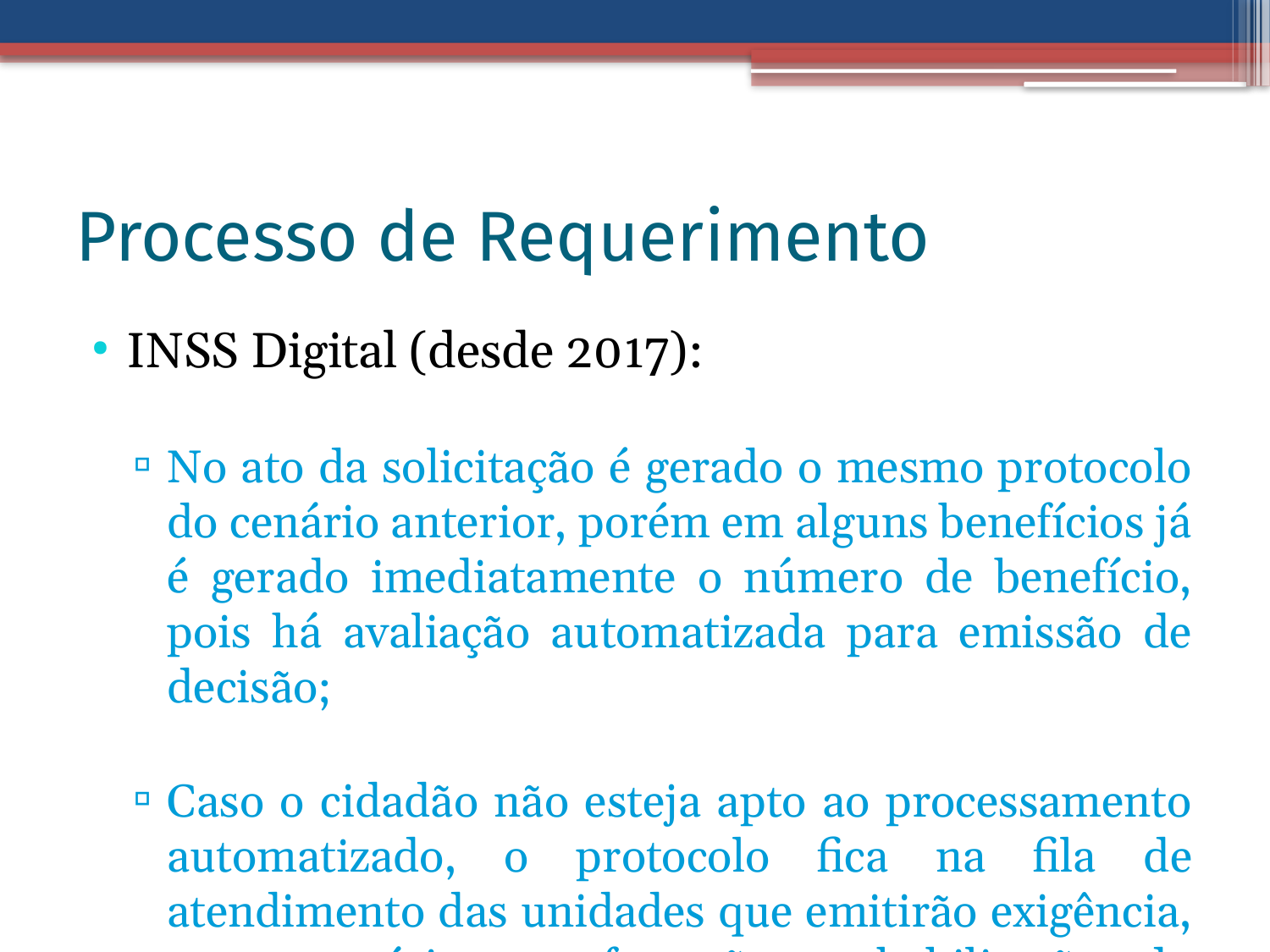

Processo de Requerimento
INSS Digital (desde 2017):

No ato da solicitação é gerado o mesmo protocolo do cenário anterior, porém em alguns benefícios já é gerado imediatamente o número de benefício, pois há avaliação automatizada para emissão de decisão;

Caso o cidadão não esteja apto ao processamento automatizado, o protocolo fica na fila de atendimento das unidades que emitirão exigência, se necessário, e efetuarão a habilitação do benefício com posterior emissão de decisão.